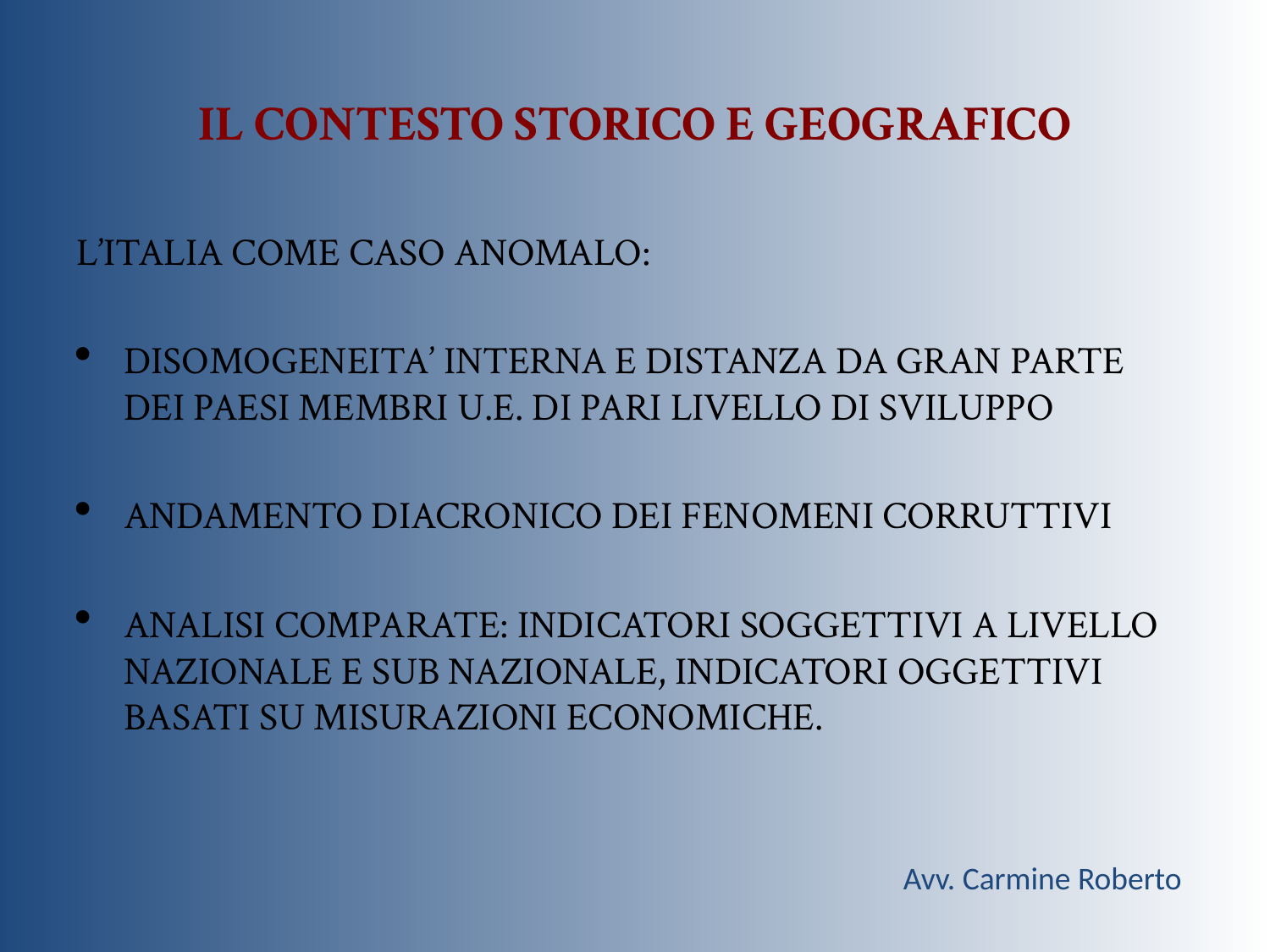

IL CONTESTO STORICO E GEOGRAFICO

L’ITALIA COME CASO ANOMALO:

DISOMOGENEITA’ INTERNA E DISTANZA DA GRAN PARTE DEI PAESI MEMBRI U.E. DI PARI LIVELLO DI SVILUPPO

ANDAMENTO DIACRONICO DEI FENOMENI CORRUTTIVI

ANALISI COMPARATE: INDICATORI SOGGETTIVI A LIVELLO NAZIONALE E SUB NAZIONALE, INDICATORI OGGETTIVI BASATI SU MISURAZIONI ECONOMICHE.

Avv. Carmine Roberto